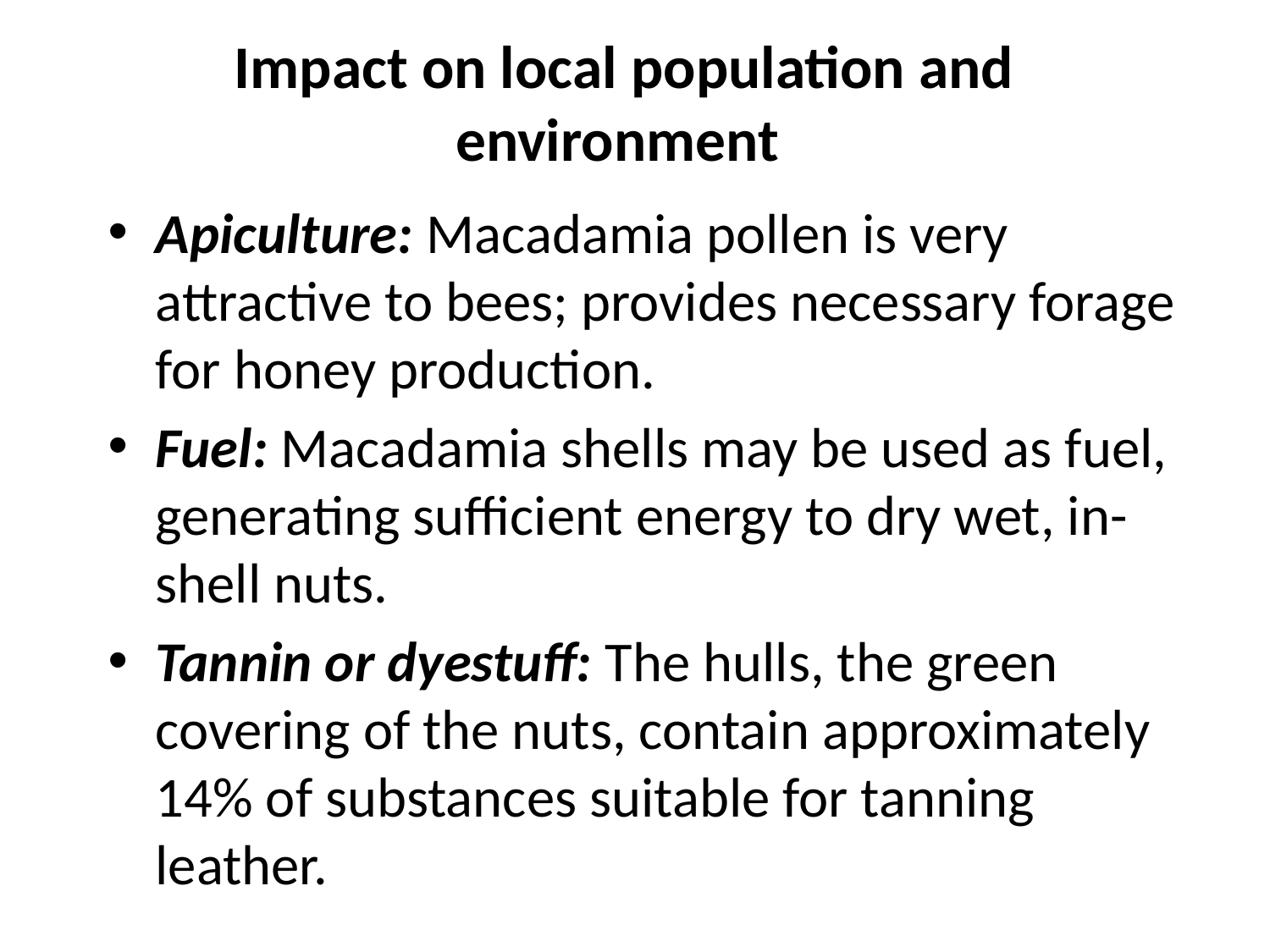

# Impact on local population and environment
Apiculture: Macadamia pollen is very attractive to bees; provides necessary forage for honey production.
Fuel: Macadamia shells may be used as fuel, generating sufficient energy to dry wet, in-shell nuts.
Tannin or dyestuff: The hulls, the green covering of the nuts, contain approximately 14% of substances suitable for tanning leather.